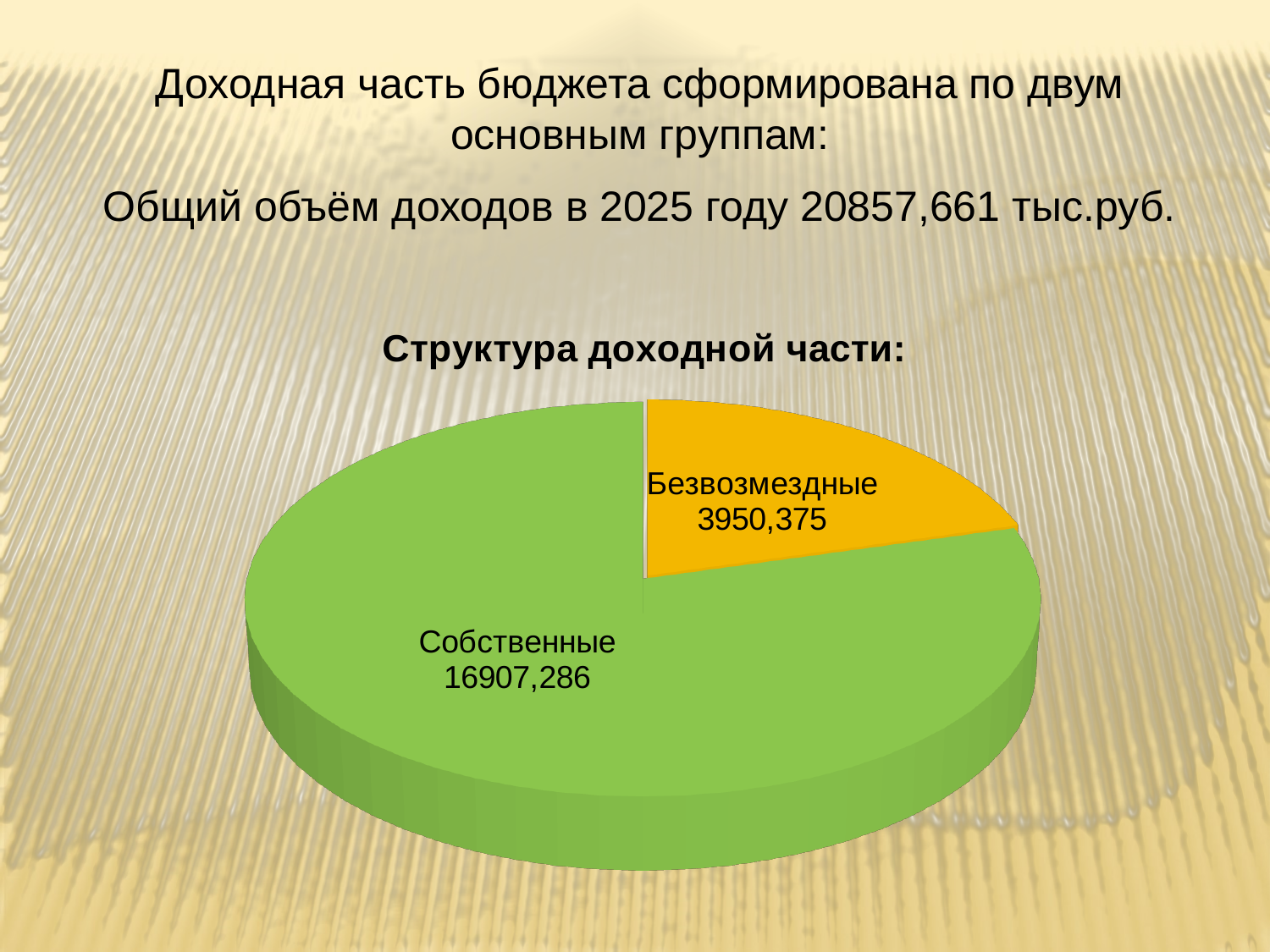

Доходная часть бюджета сформирована по двум основным группам:

Общий объём доходов в 2025 году 20857,661 тыс.руб.

[unsupported chart]